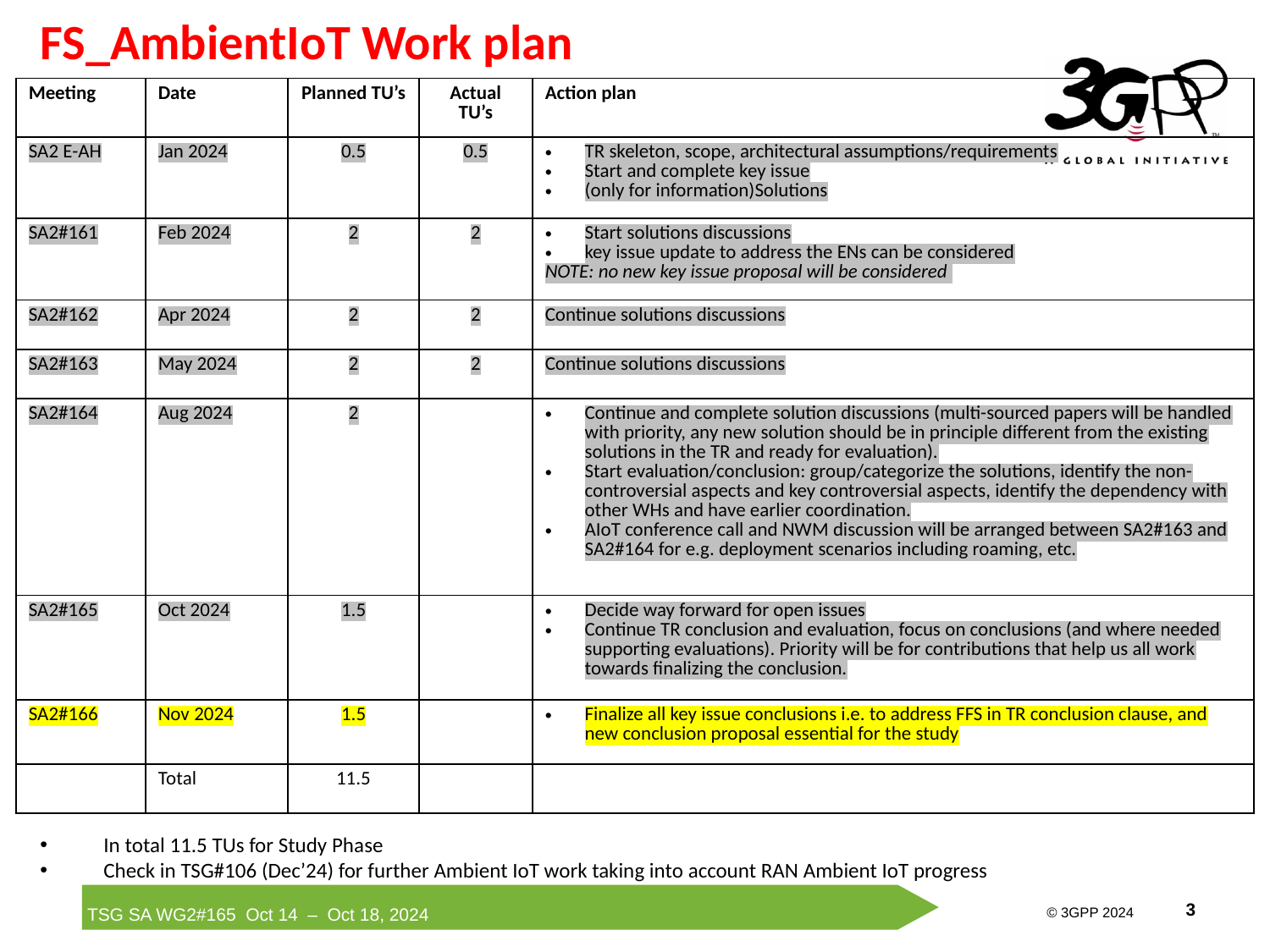

FS_AmbientIoT Work plan
| Meeting | Date | Planned TU’s | Actual TU’s | Action plan |
| --- | --- | --- | --- | --- |
| SA2 E-AH | Jan 2024 | 0.5 | 0.5 | TR skeleton, scope, architectural assumptions/requirements Start and complete key issue (only for information)Solutions |
| SA2#161 | Feb 2024 | 2 | 2 | Start solutions discussions key issue update to address the ENs can be considered NOTE: no new key issue proposal will be considered |
| SA2#162 | Apr 2024 | 2 | 2 | Continue solutions discussions |
| SA2#163 | May 2024 | 2 | 2 | Continue solutions discussions |
| SA2#164 | Aug 2024 | 2 |  | Continue and complete solution discussions (multi-sourced papers will be handled with priority, any new solution should be in principle different from the existing solutions in the TR and ready for evaluation). Start evaluation/conclusion: group/categorize the solutions, identify the non-controversial aspects and key controversial aspects, identify the dependency with other WHs and have earlier coordination. AIoT conference call and NWM discussion will be arranged between SA2#163 and SA2#164 for e.g. deployment scenarios including roaming, etc. |
| SA2#165 | Oct 2024 | 1.5 |  | Decide way forward for open issues Continue TR conclusion and evaluation, focus on conclusions (and where needed supporting evaluations). Priority will be for contributions that help us all work towards finalizing the conclusion. |
| SA2#166 | Nov 2024 | 1.5 |  | Finalize all key issue conclusions i.e. to address FFS in TR conclusion clause, and new conclusion proposal essential for the study |
|  | Total | 11.5 |  |  |
In total 11.5 TUs for Study Phase
Check in TSG#106 (Dec’24) for further Ambient IoT work taking into account RAN Ambient IoT progress